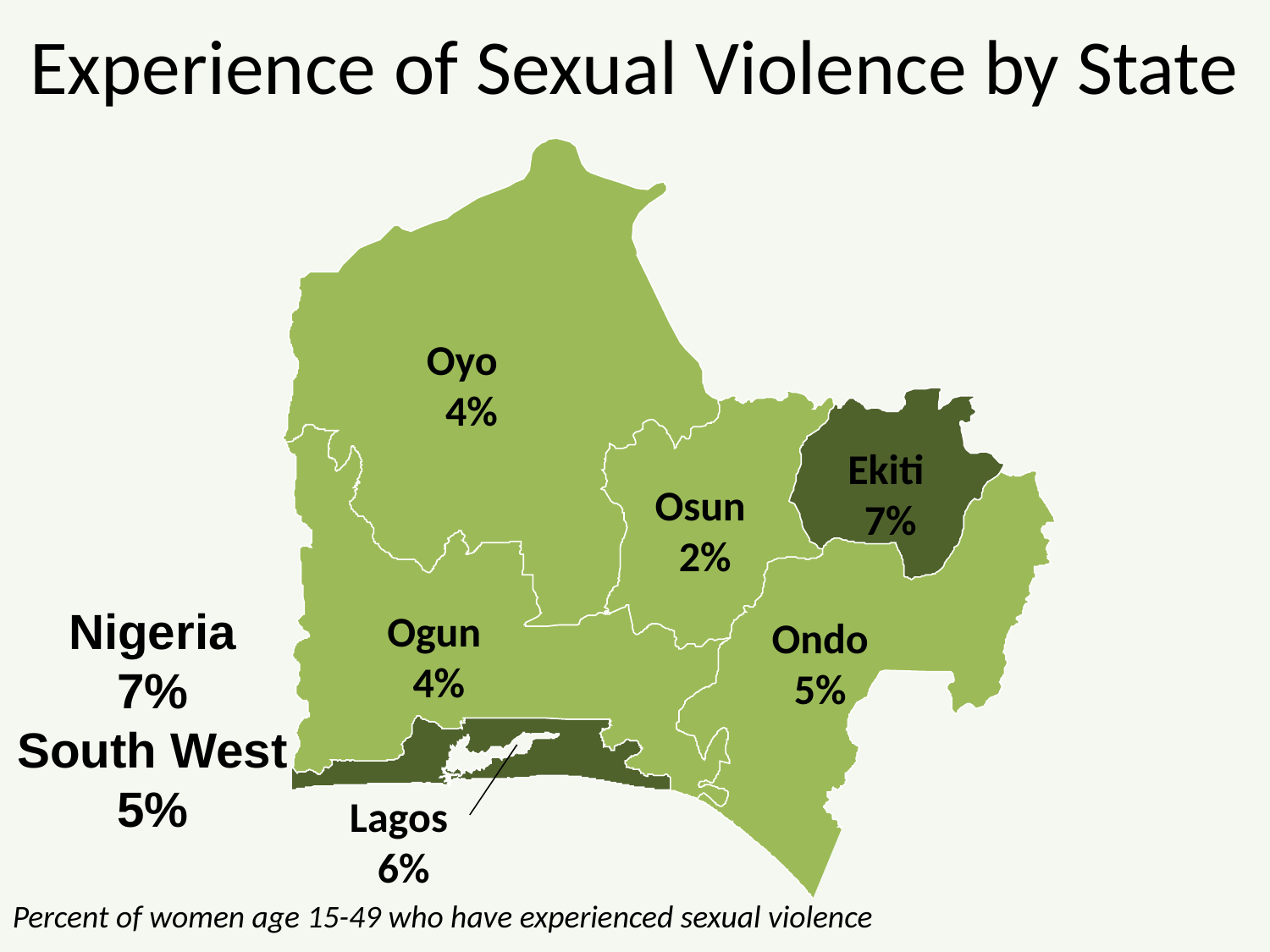

# Experience of Sexual Violence by State

Oyo
4%
Ekiti
7%
Osun
2%
Nigeria
7%
South West
5%
Ogun
4%
Ondo 5%
Lagos
6%
Percent of women age 15-49 who have experienced sexual violence